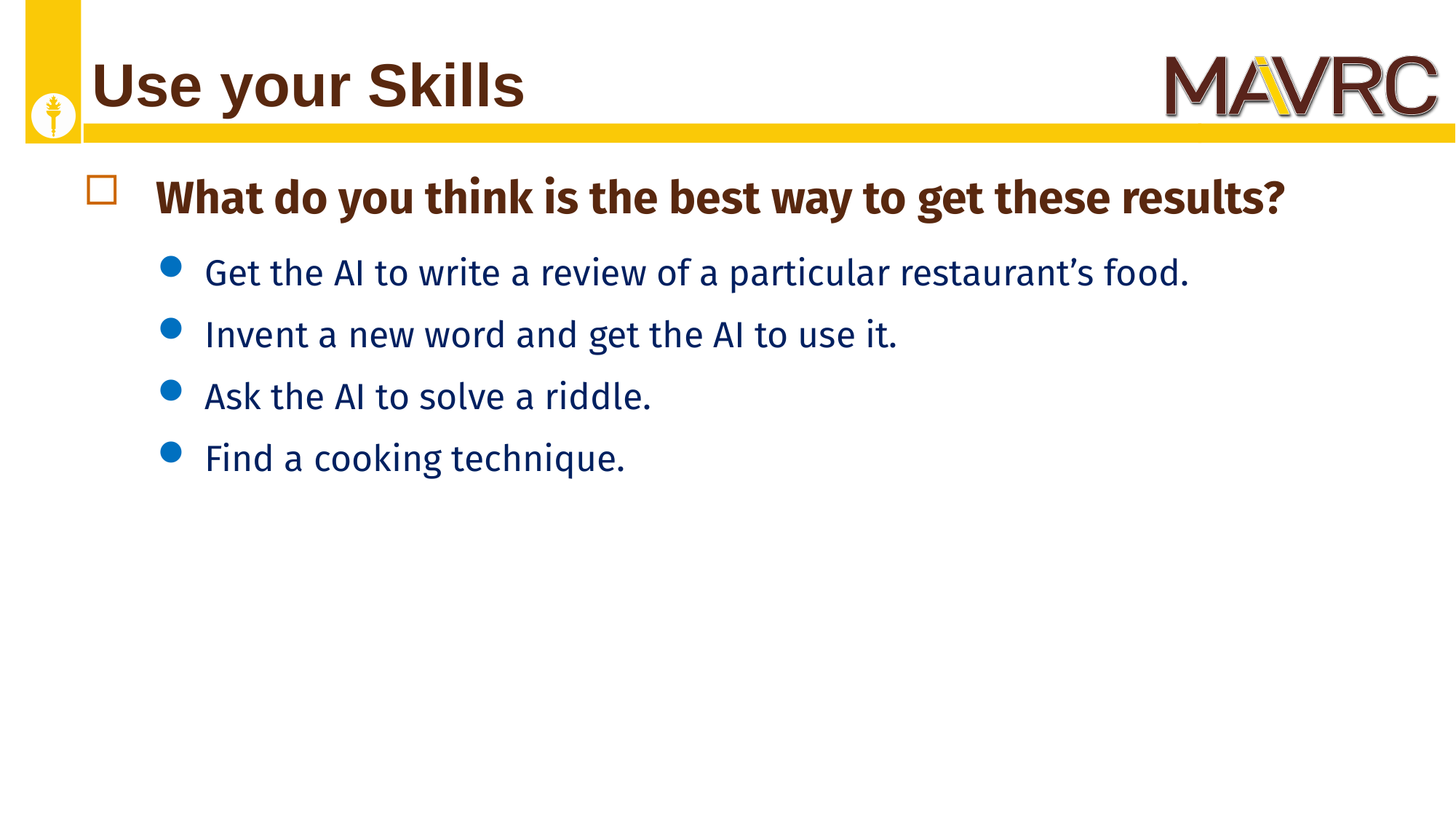

# Use your Skills
What do you think is the best way to get these results?
Get the AI to write a review of a particular restaurant’s food.
Invent a new word and get the AI to use it.
Ask the AI to solve a riddle.
Find a cooking technique.